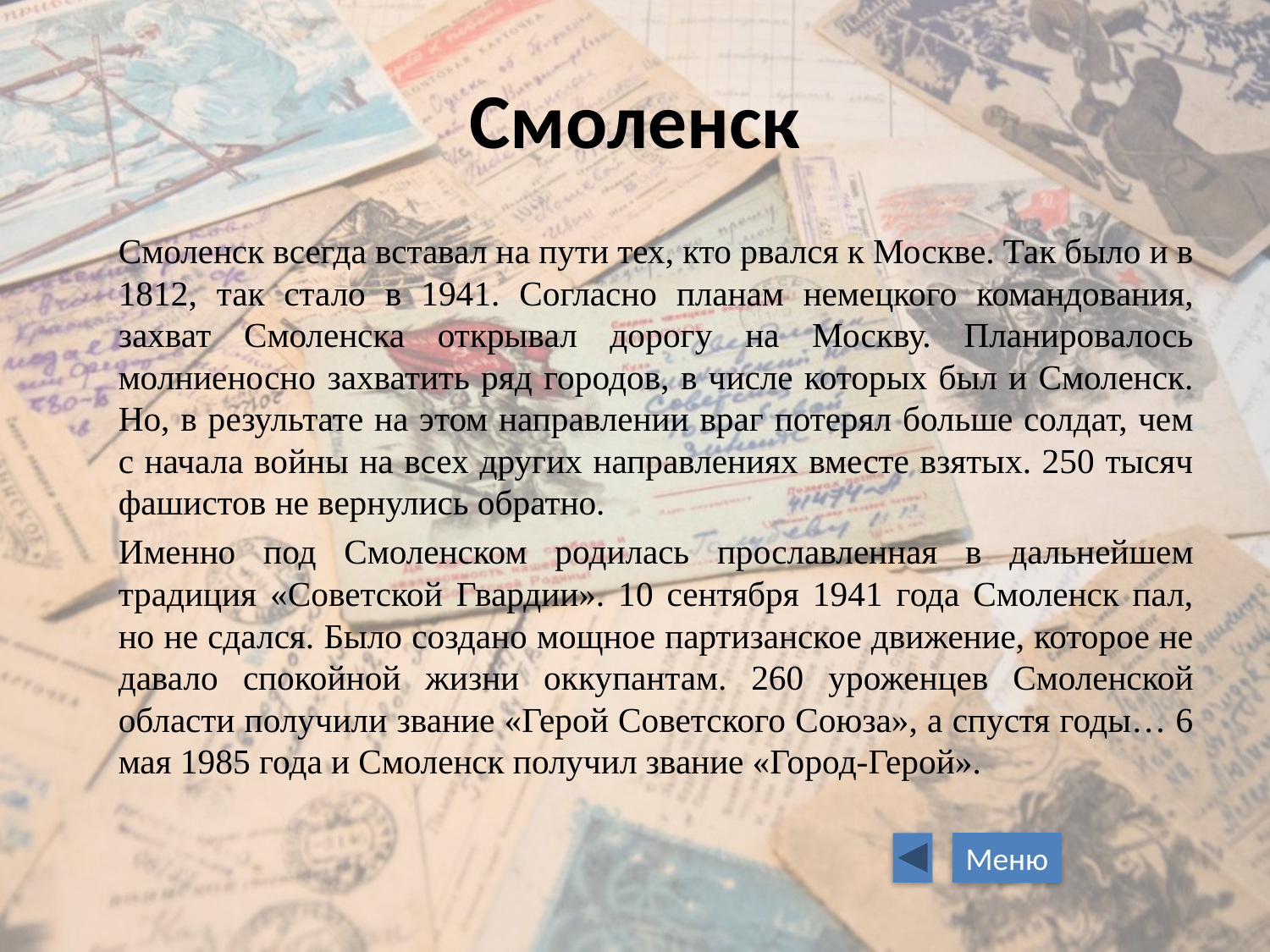

# Смоленск
	Смоленск всегда вставал на пути тех, кто рвался к Москве. Так было и в 1812, так стало в 1941. Согласно планам немецкого командования, захват Смоленска открывал дорогу на Москву. Планировалось молниеносно захватить ряд городов, в числе которых был и Смоленск. Но, в результате на этом направлении враг потерял больше солдат, чем с начала войны на всех других направлениях вместе взятых. 250 тысяч фашистов не вернулись обратно.
	Именно под Смоленском родилась прославленная в дальнейшем традиция «Советской Гвардии». 10 сентября 1941 года Смоленск пал, но не сдался. Было создано мощное партизанское движение, которое не давало спокойной жизни оккупантам. 260 уроженцев Смоленской области получили звание «Герой Советского Союза», а спустя годы… 6 мая 1985 года и Смоленск получил звание «Город-Герой».

Меню